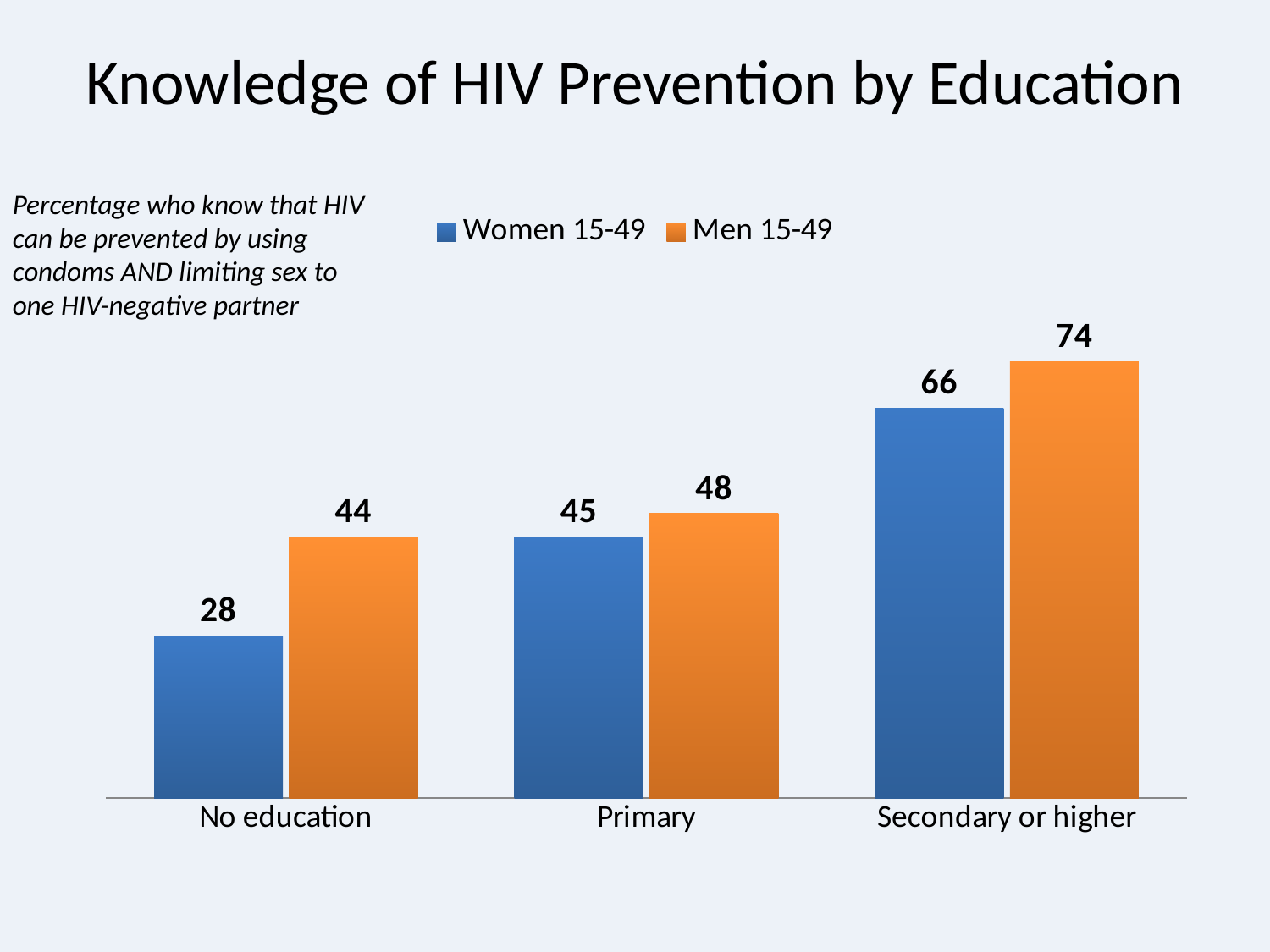

# Knowledge of HIV Prevention by Education
Percentage who know that HIV can be prevented by using condoms AND limiting sex to one HIV-negative partner

### Chart

| Category | Women 15-49 | Men 15-49 |
|---|---|---|
| No education | 27.6 | 44.4 |
| Primary | 44.5 | 48.4 |
| Secondary or higher | 66.3 | 74.3 |